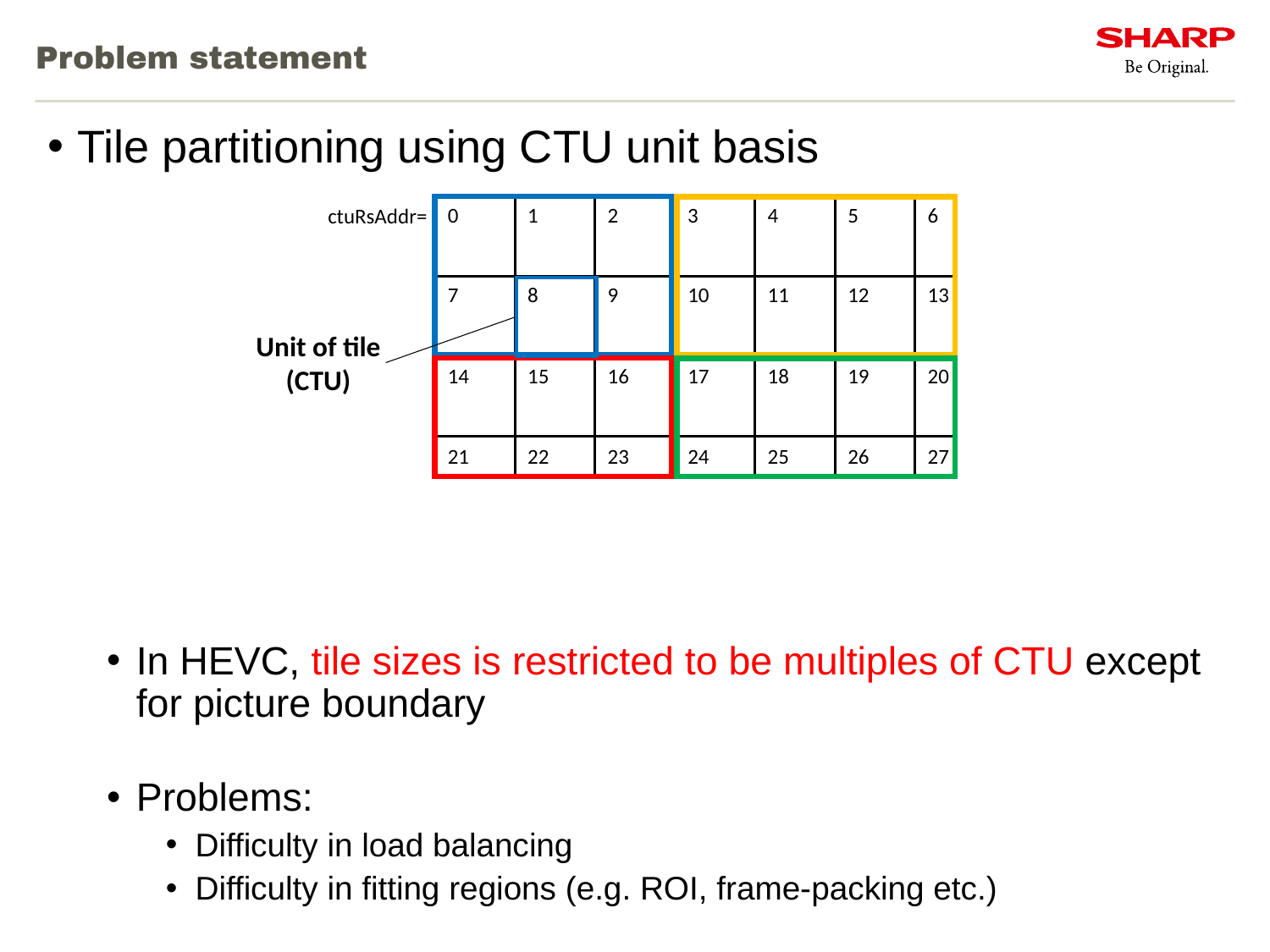

# Problem statement
Tile partitioning using CTU unit basis

In HEVC, tile sizes is restricted to be multiples of CTU except for picture boundary

Problems:
Difficulty in load balancing
Difficulty in fitting regions (e.g. ROI, frame-packing etc.)

0
1
2
3
4
5
6
ctuRsAddr=

7
8
9
10
11
12
13
14
15
16
17
18
19
20
21
22
23
24
25
26
27

Unit of tile
(CTU)